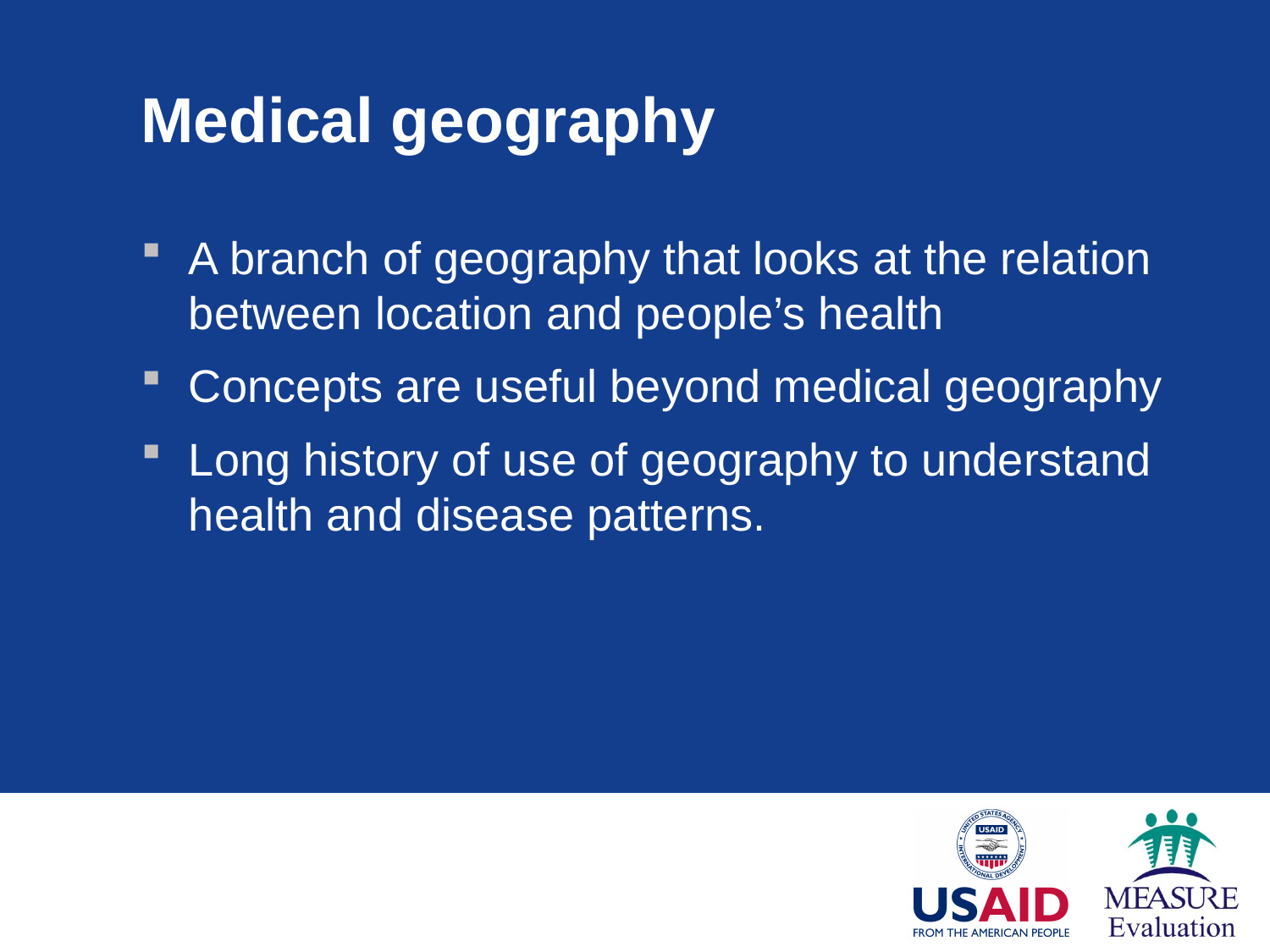

# Medical geography
A branch of geography that looks at the relation between location and people’s health
Concepts are useful beyond medical geography
Long history of use of geography to understand health and disease patterns.